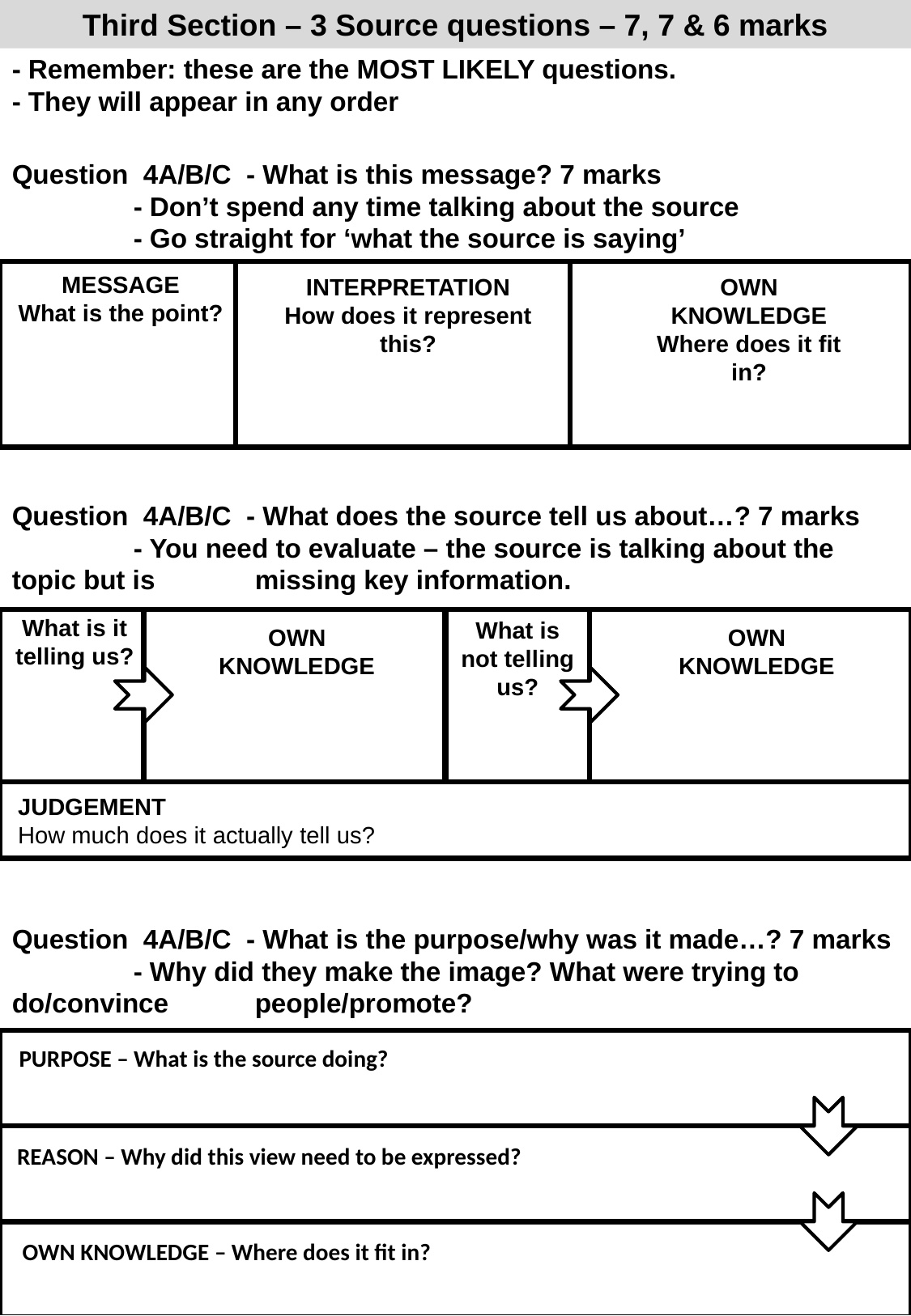

Third Section – 3 Source questions – 7, 7 & 6 marks
- Remember: these are the MOST LIKELY questions.
- They will appear in any order
Question  4A/B/C  - What is this message? 7 marks
	- Don’t spend any time talking about the source
	- Go straight for ‘what the source is saying’

MESSAGE
What is the point?
INTERPRETATION
How does it represent this?
OWN KNOWLEDGE
Where does it fit in?
Question  4A/B/C  - What does the source tell us about…? 7 marks
	- You need to evaluate – the source is talking about the topic but is 	missing key information.
What is it telling us?

What is not telling us?

OWN KNOWLEDGE
OWN KNOWLEDGE

JUDGEMENT
How much does it actually tell us?
Question  4A/B/C  - What is the purpose/why was it made…? 7 marks
	- Why did they make the image? What were trying to do/convince 	people/promote?

PURPOSE – What is the source doing?

REASON – Why did this view need to be expressed?

OWN KNOWLEDGE – Where does it fit in?